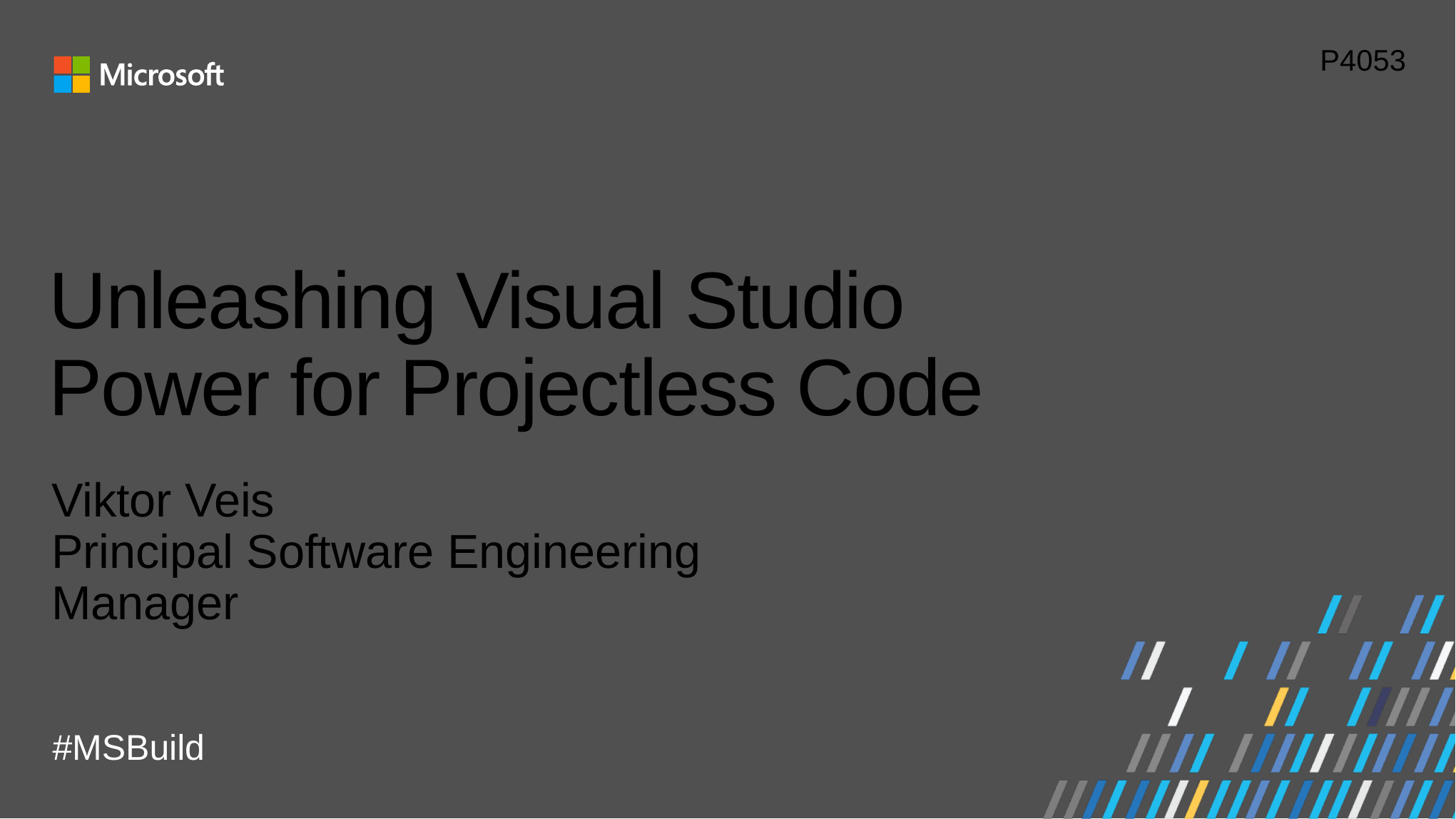

P4053
# Unleashing Visual Studio Power for Projectless Code
Viktor Veis
Principal Software Engineering Manager